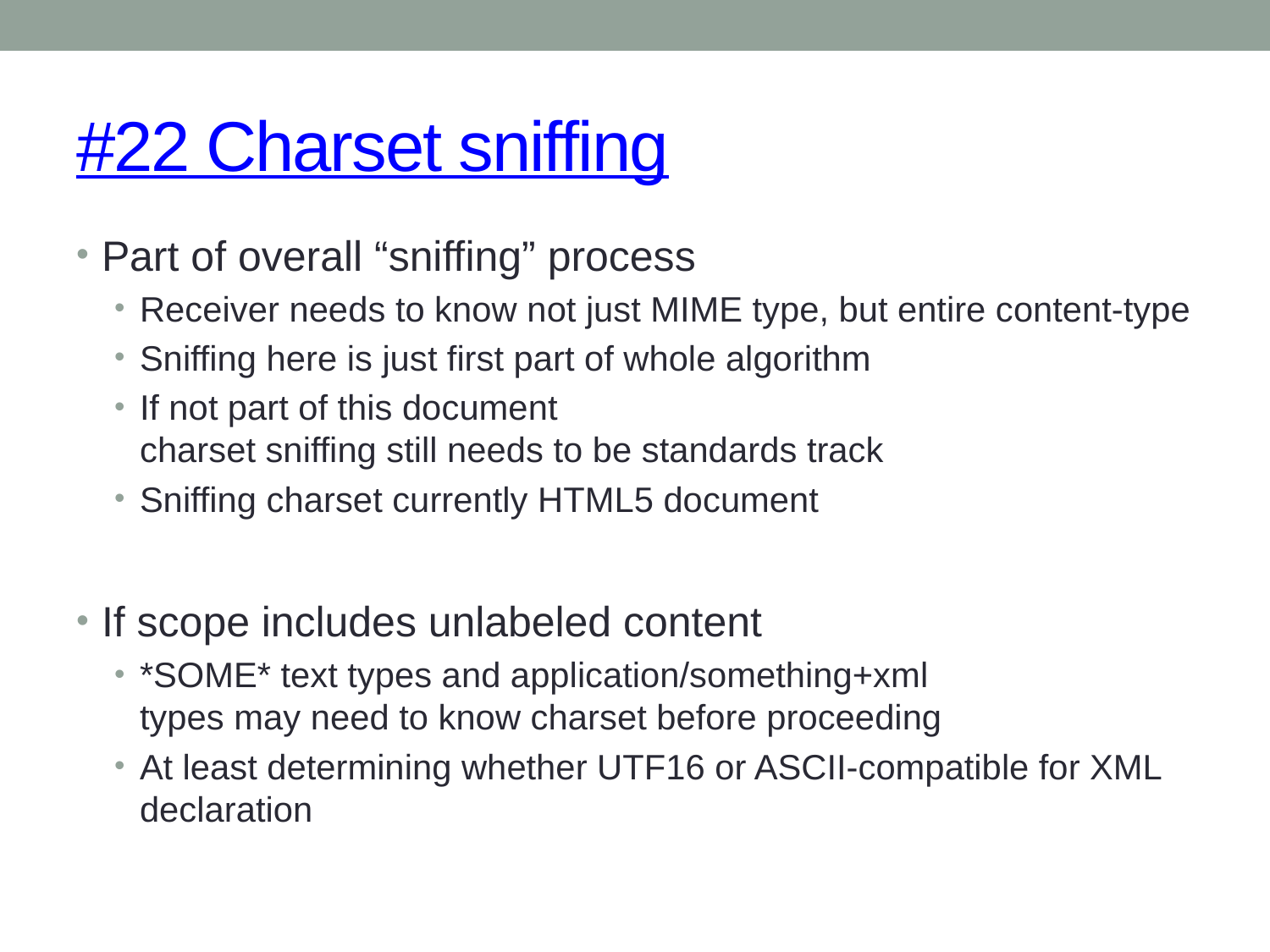

# #22 Charset sniffing
Part of overall “sniffing” process
Receiver needs to know not just MIME type, but entire content-type
Sniffing here is just first part of whole algorithm
If not part of this document
charset sniffing still needs to be standards track
Sniffing charset currently HTML5 document

If scope includes unlabeled content
*SOME* text types and application/something+xml
types may need to know charset before proceeding
At least determining whether UTF16 or ASCII-compatible for XML declaration